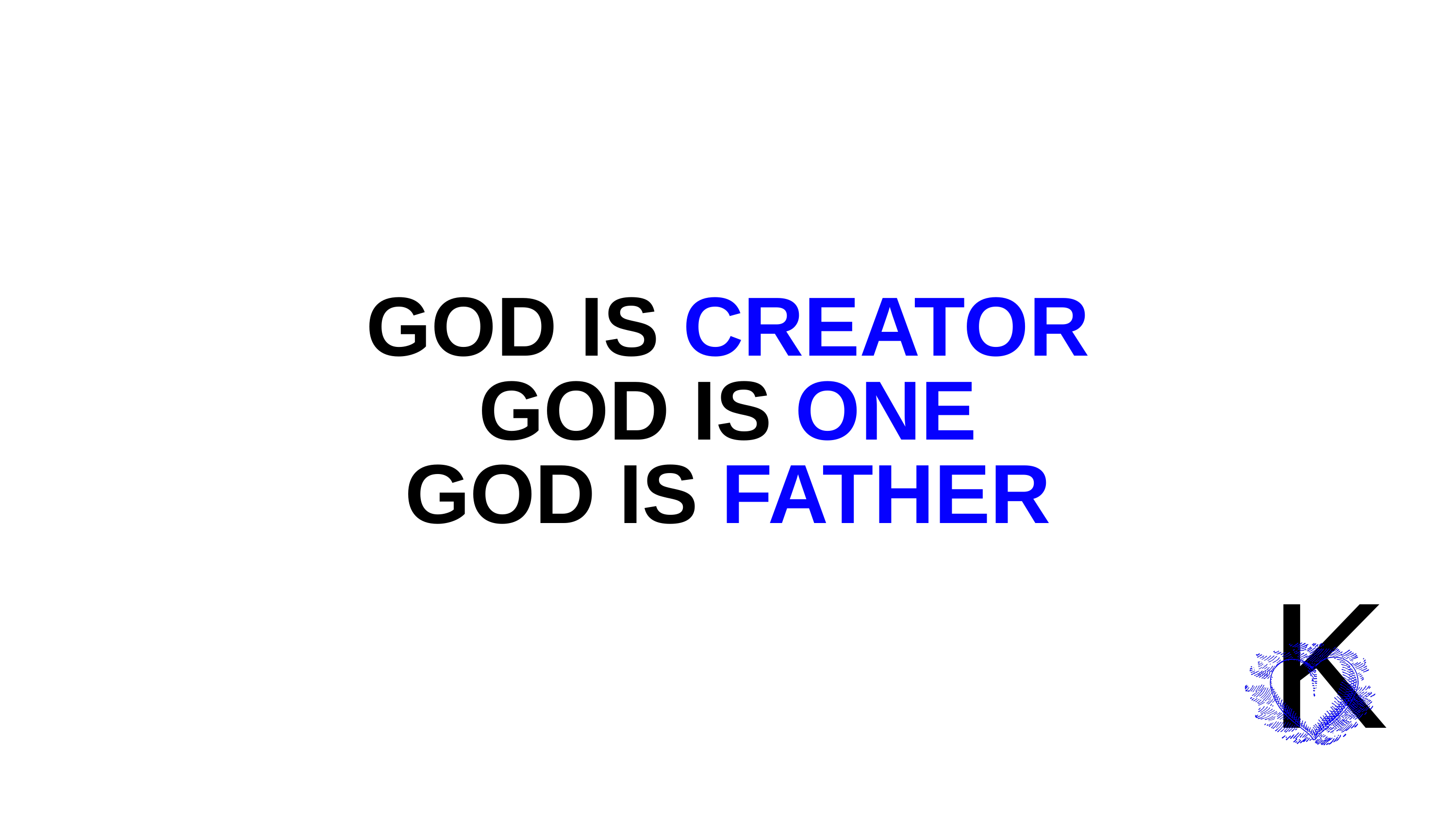

GOD IS CREATOR
GOD IS ONE
GOD IS FATHER
K